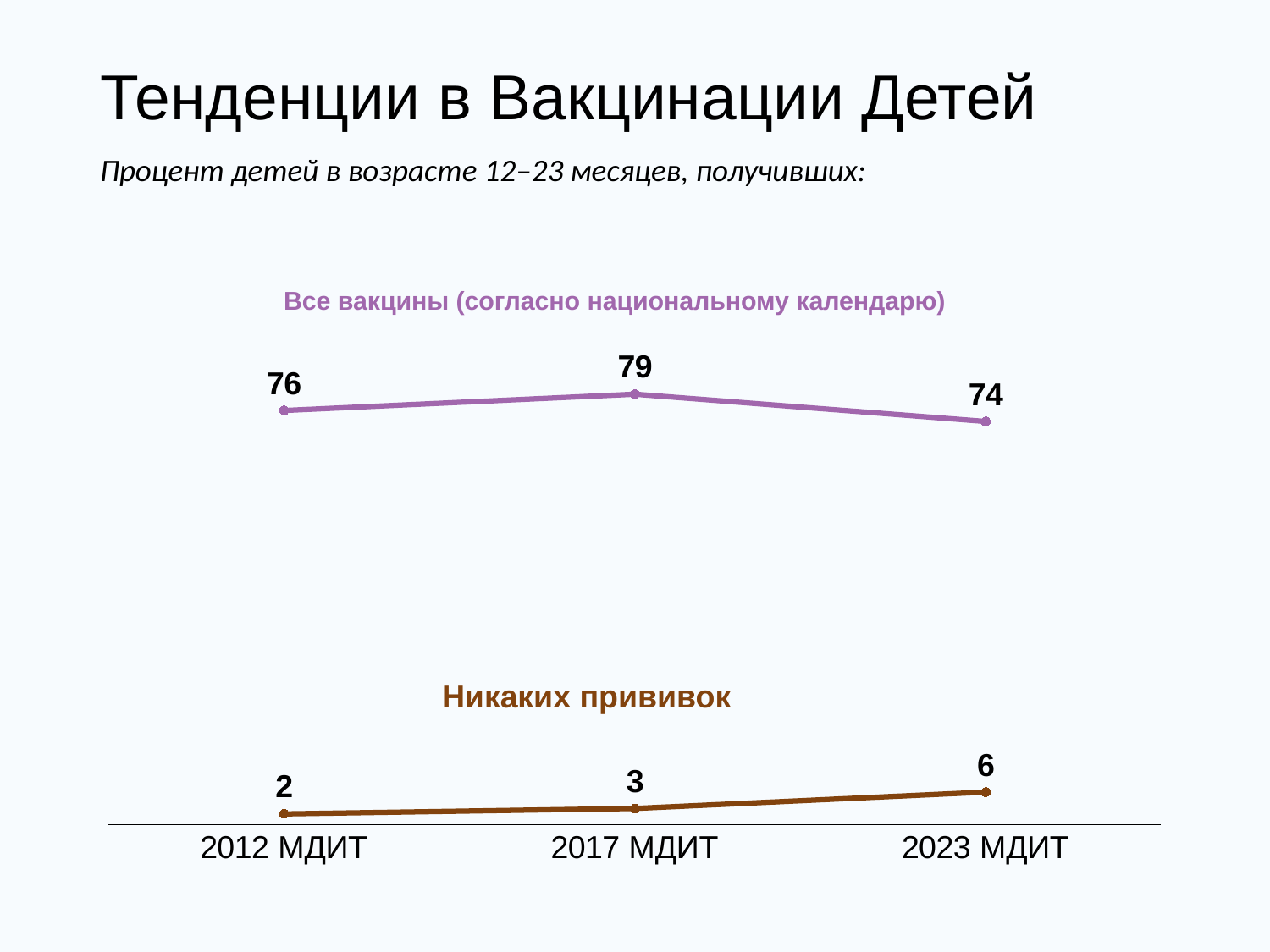

# Тенденции в Вакцинации Детей
Процент детей в возрасте 12–23 месяцев, получивших:

### Chart

| Category | Полностью вакцинированы | Не вакцинированы |
|---|---|---|
| 2012 МДИТ | 76.0 | 2.0 |
| 2017 МДИТ | 79.0 | 3.0 |
| 2023 МДИТ | 74.0 | 6.0 |
Все вакцины (согласно национальному календарю)
Никаких прививок